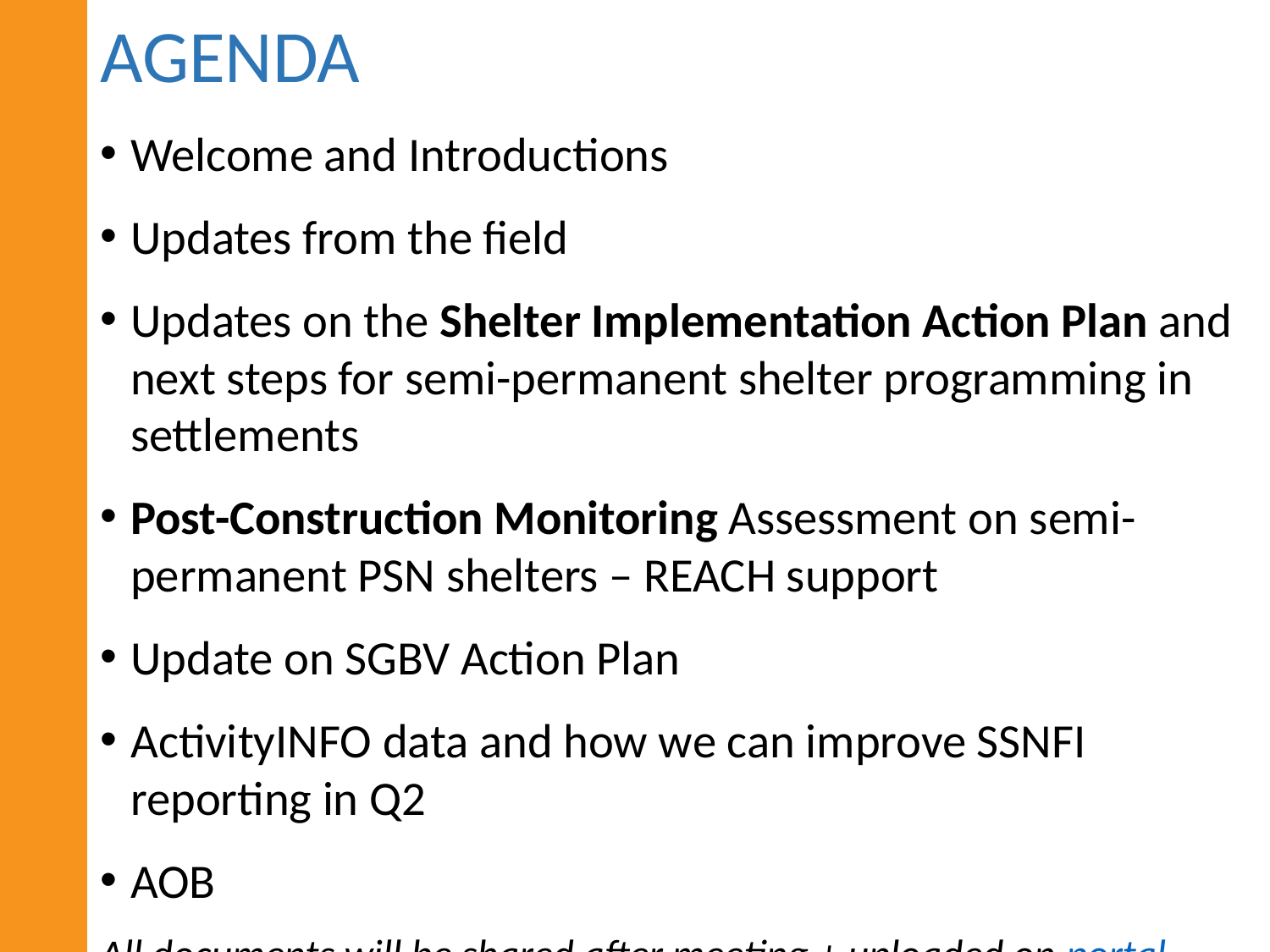

AGENDA
Welcome and Introductions
Updates from the field
Updates on the Shelter Implementation Action Plan and next steps for semi-permanent shelter programming in settlements
Post-Construction Monitoring Assessment on semi-permanent PSN shelters – REACH support
Update on SGBV Action Plan
ActivityINFO data and how we can improve SSNFI reporting in Q2
AOB
All documents will be shared after meeting + uploaded on portal.